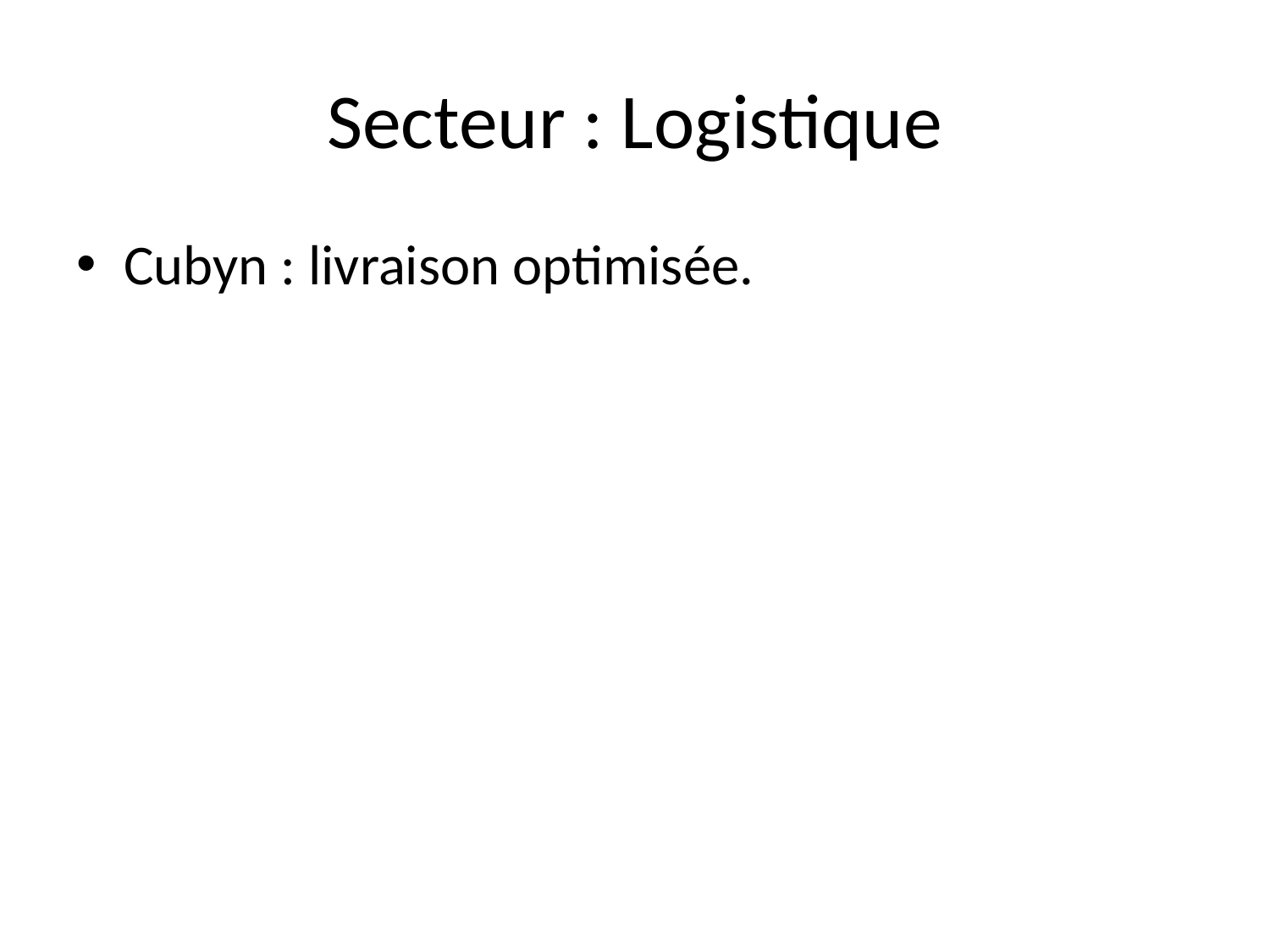

# Secteur : Logistique
Cubyn : livraison optimisée.